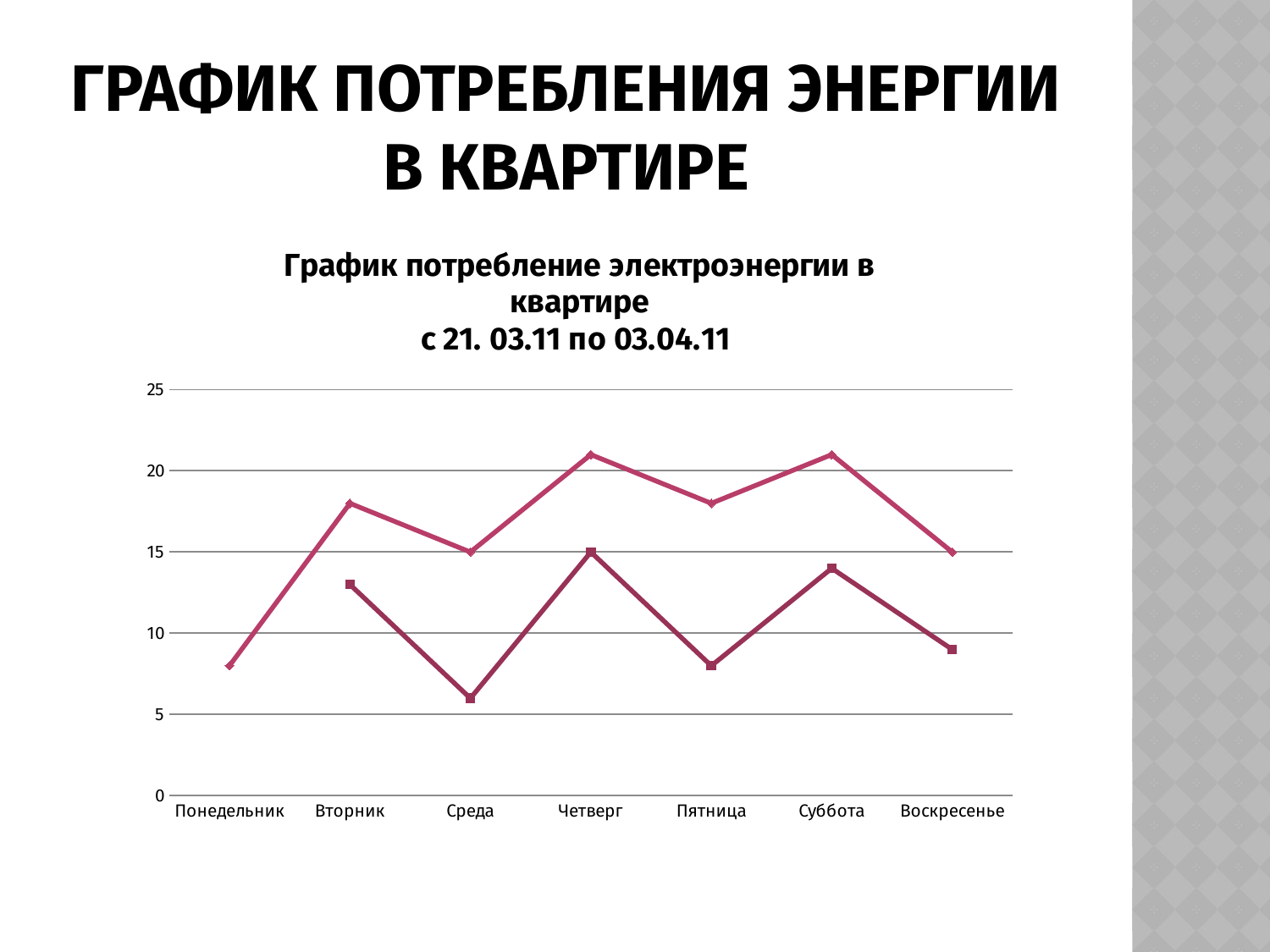

# график потребления энергии в квартире

### Chart: График потребление электроэнергии в квартире
 с 21. 03.11 по 03.04.11

| Category |  |  |  |
|---|---|---|---|
| Понедельник | None | 8.0 | None |
| Вторник | 13.0 | 5.0 | None |
| Среда | 6.0 | 9.0 | None |
| Четверг | 15.0 | 6.0 | None |
| Пятница | 8.0 | 10.0 | None |
| Суббота | 14.0 | 7.0 | None |
| Воскресенье | 9.0 | 6.0 | None |